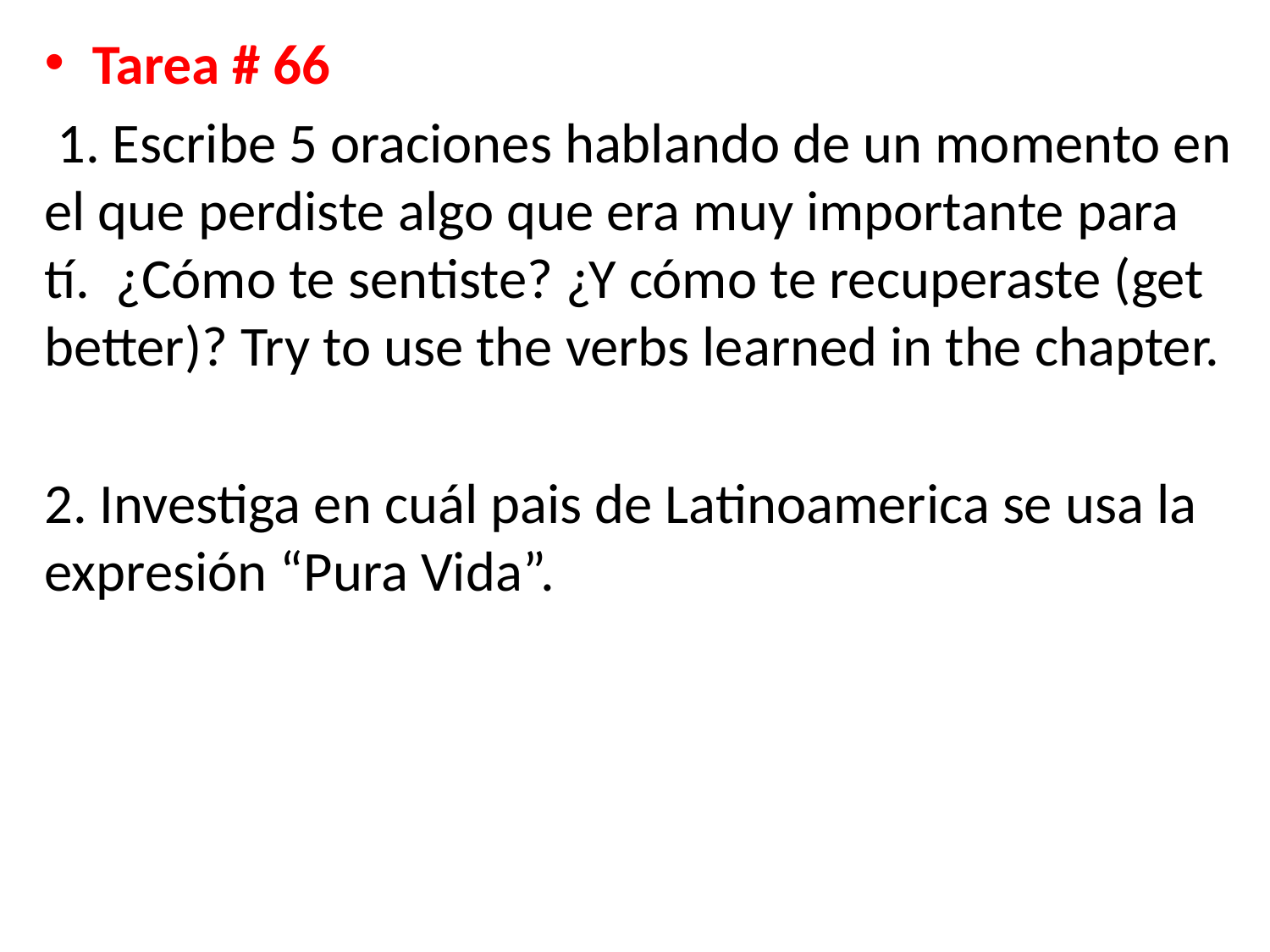

Tarea # 66
 1. Escribe 5 oraciones hablando de un momento en el que perdiste algo que era muy importante para tí.  ¿Cómo te sentiste? ¿Y cómo te recuperaste (get better)? Try to use the verbs learned in the chapter.

2. Investiga en cuál pais de Latinoamerica se usa la expresión “Pura Vida”.